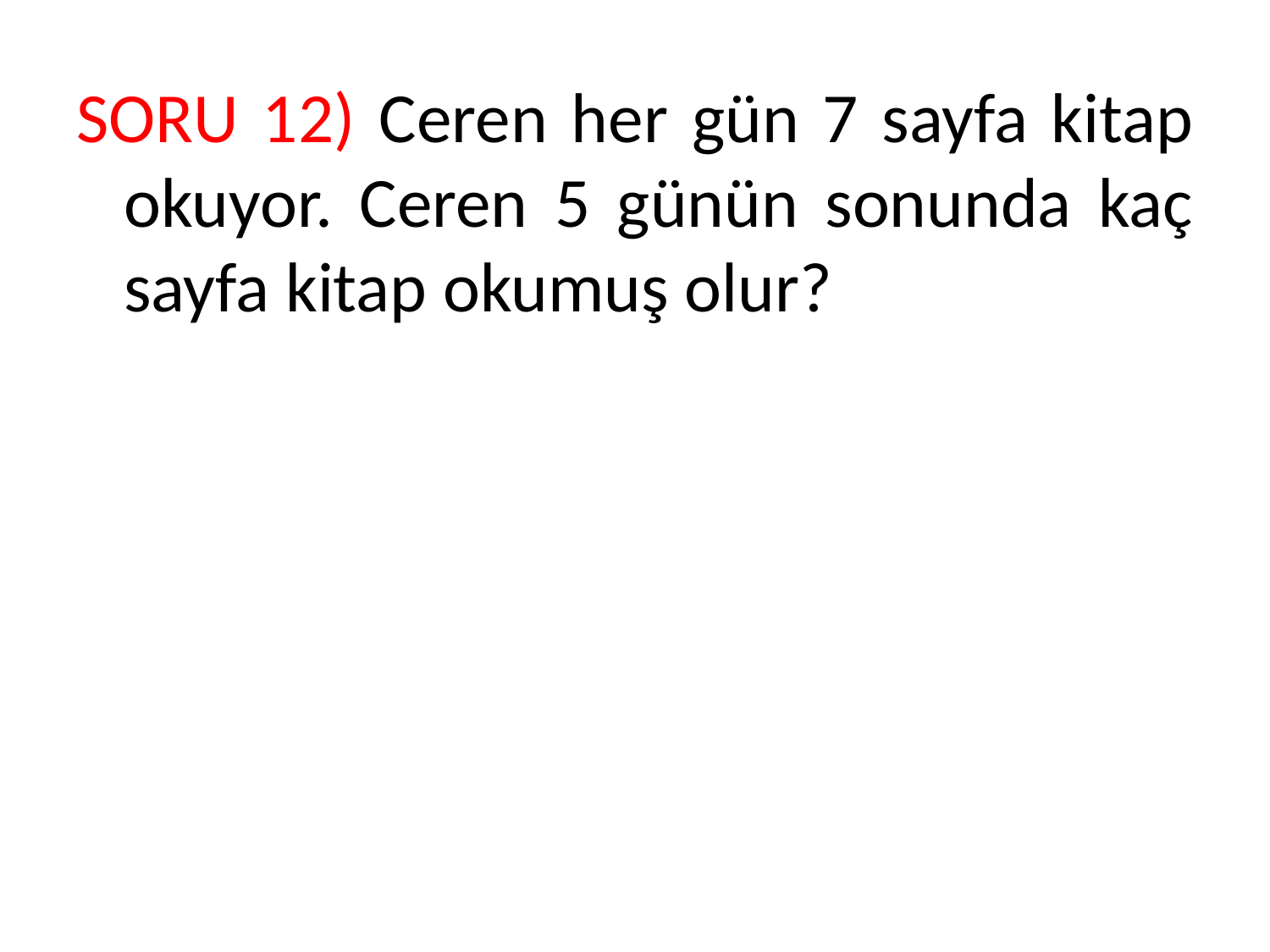

SORU 12) Ceren her gün 7 sayfa kitap okuyor. Ceren 5 günün sonunda kaç sayfa kitap okumuş olur?